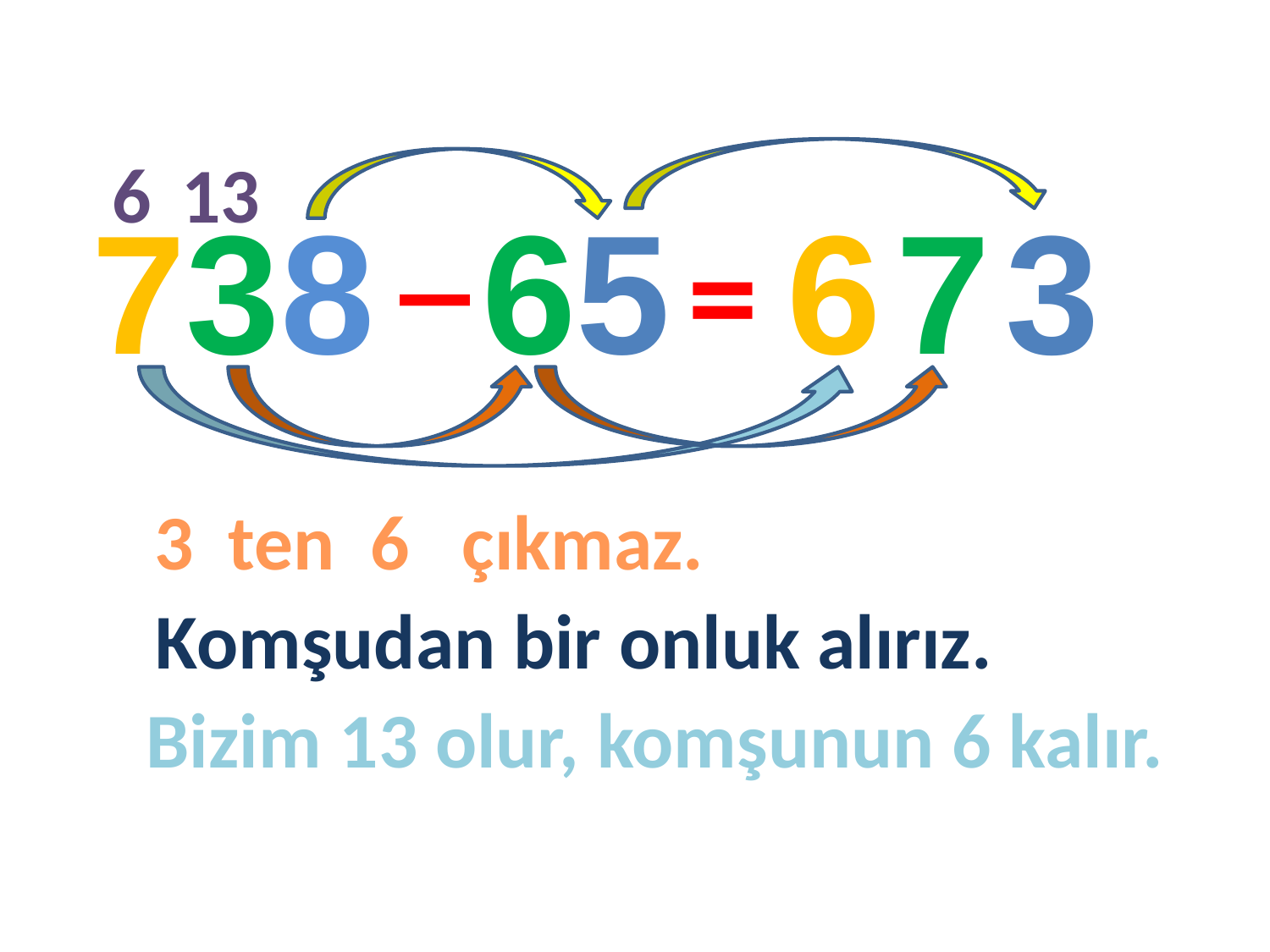

6
13
_

738
65
6
7
3
=

3  ten  6   çıkmaz.
Komşudan bir onluk alırız.
Bizim 13 olur, komşunun 6 kalır.